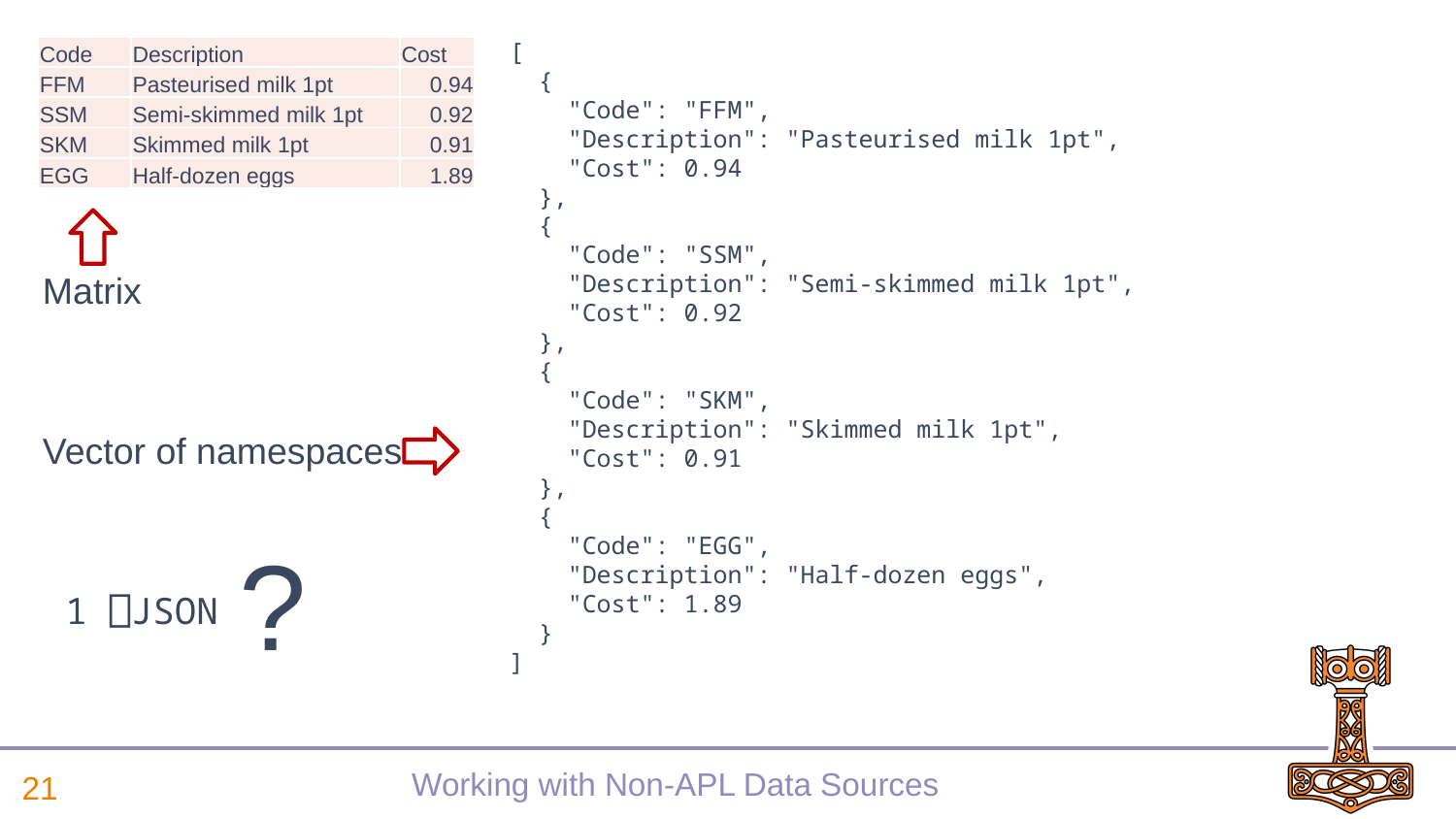

[
  {
    "Code": "FFM",
    "Description": "Pasteurised milk 1pt",
    "Cost": 0.94
  },
  {
    "Code": "SSM",
    "Description": "Semi-skimmed milk 1pt",
    "Cost": 0.92
  },
  {
    "Code": "SKM",
    "Description": "Skimmed milk 1pt",
    "Cost": 0.91
  },
  {
    "Code": "EGG",
    "Description": "Half-dozen eggs",
    "Cost": 1.89
  }
]
| Code | Description | Cost |
| --- | --- | --- |
| FFM | Pasteurised milk 1pt | 0.94 |
| SSM | Semi-skimmed milk 1pt | 0.92 |
| SKM | Skimmed milk 1pt | 0.91 |
| EGG | Half-dozen eggs | 1.89 |

Matrix
Vector of namespaces

?
1 ⎕JSON